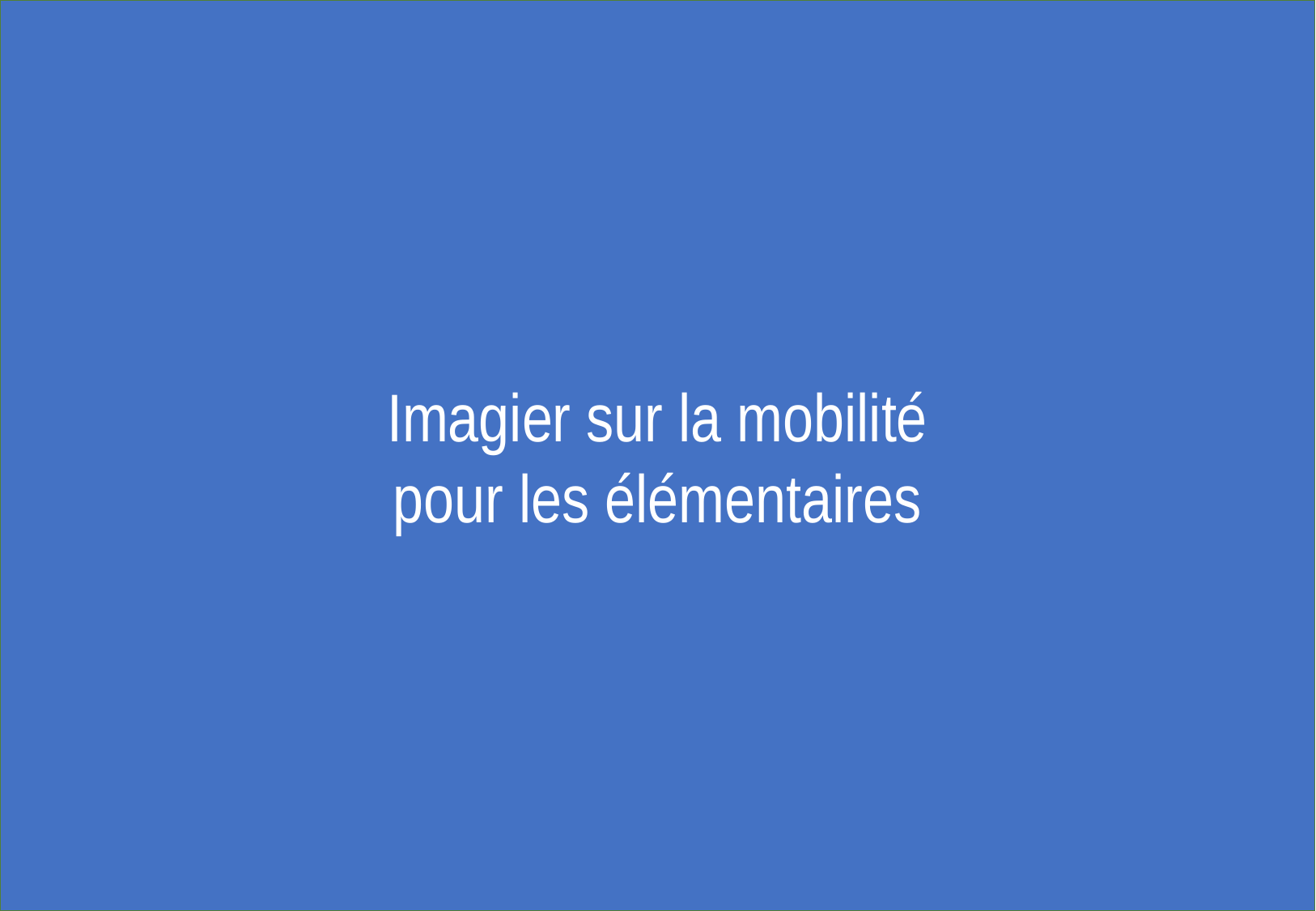

Imagier sur la mobilité
pour les élémentaires